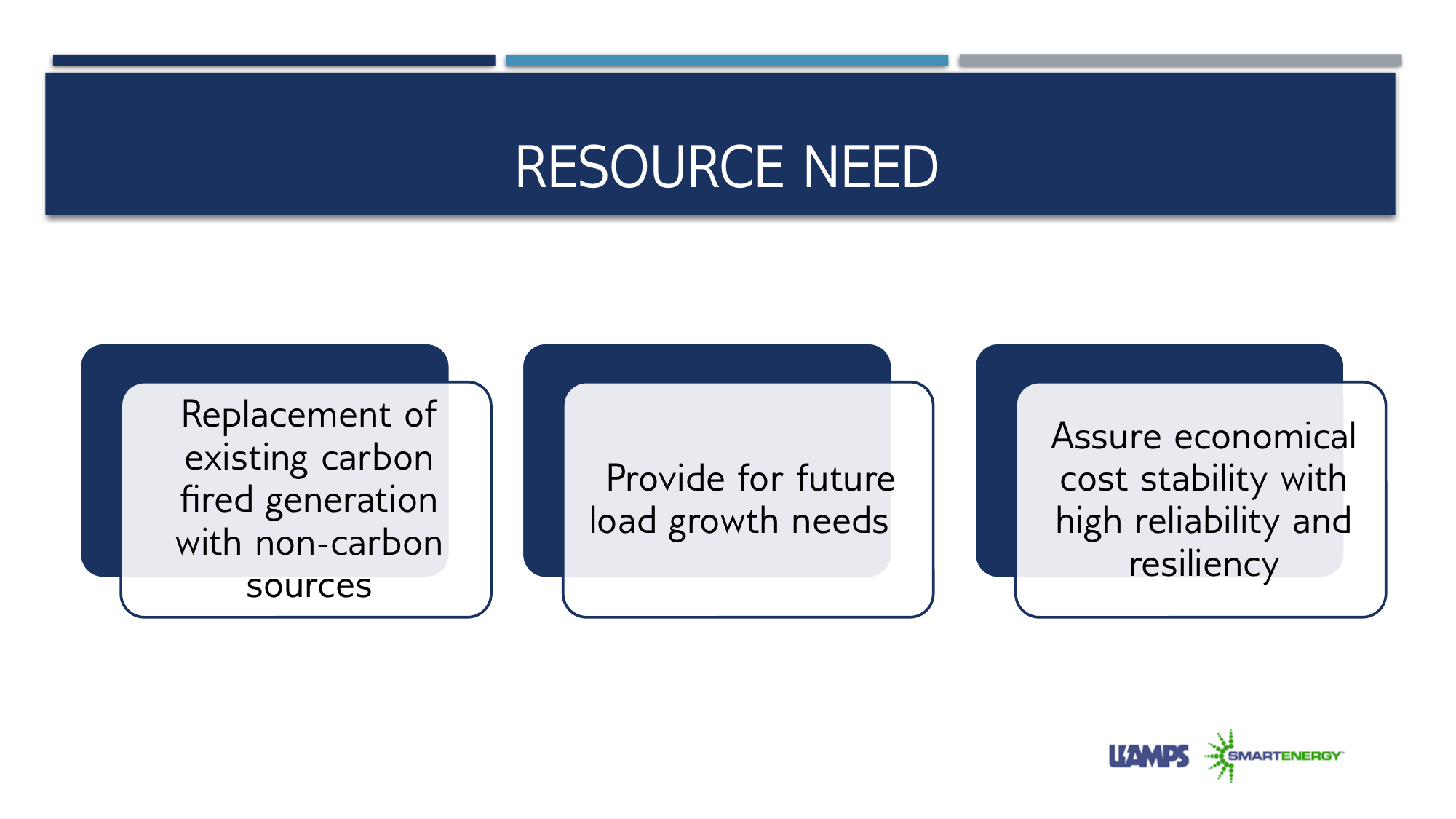

# RESOURCE NEED
Replacement of existing carbon fired generation with non-carbon sources
Provide for future load growth needs
Assure economical cost stability with high reliability and resiliency